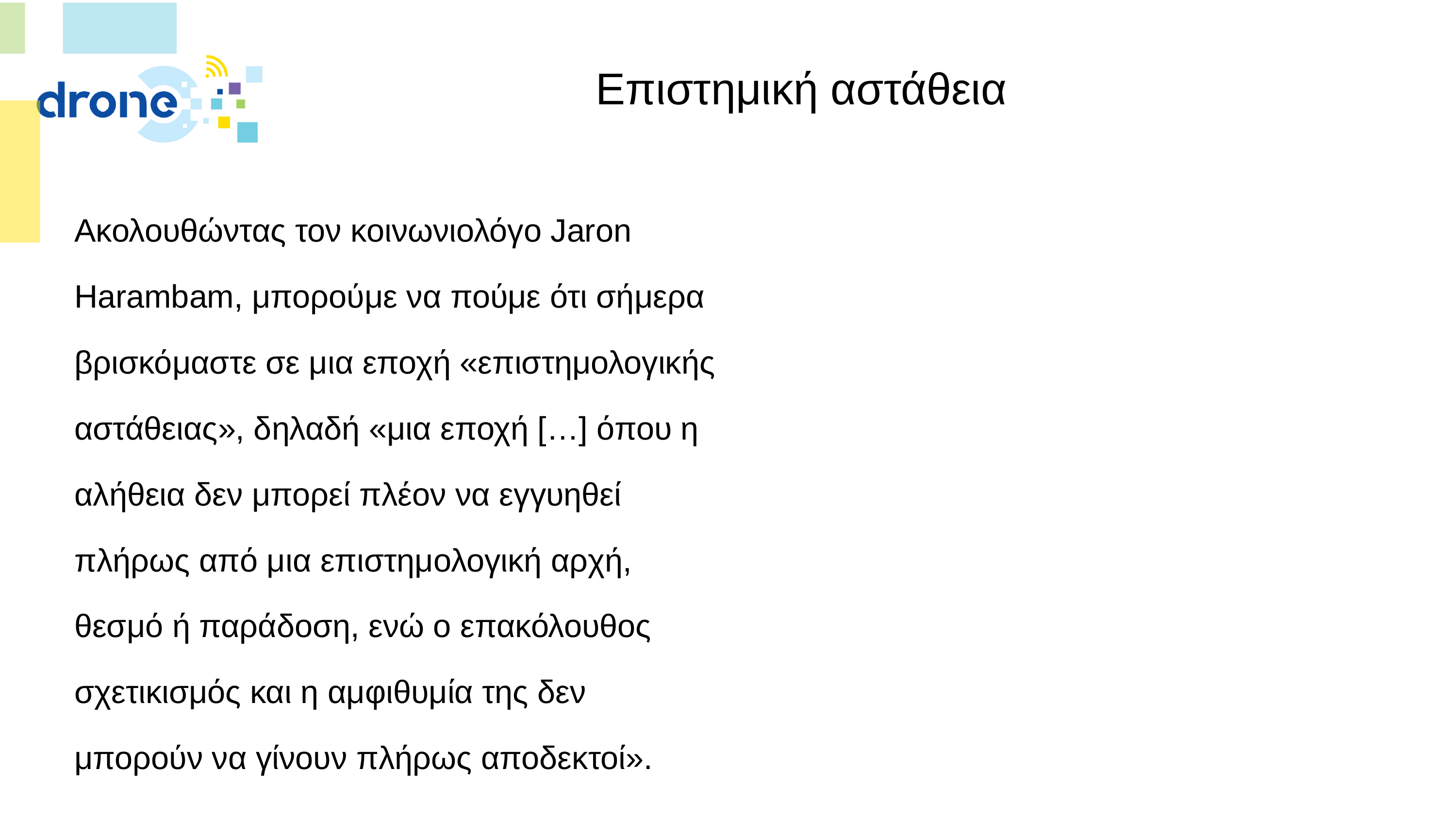

# Επιστημική αστάθεια

Ακολουθώντας τον κοινωνιολόγο Jaron Harambam, μπορούμε να πούμε ότι σήμερα βρισκόμαστε σε μια εποχή «επιστημολογικής αστάθειας», δηλαδή «μια εποχή […] όπου η αλήθεια δεν μπορεί πλέον να εγγυηθεί πλήρως από μια επιστημολογική αρχή, θεσμό ή παράδοση, ενώ ο επακόλουθος σχετικισμός και η αμφιθυμία της δεν μπορούν να γίνουν πλήρως αποδεκτοί».